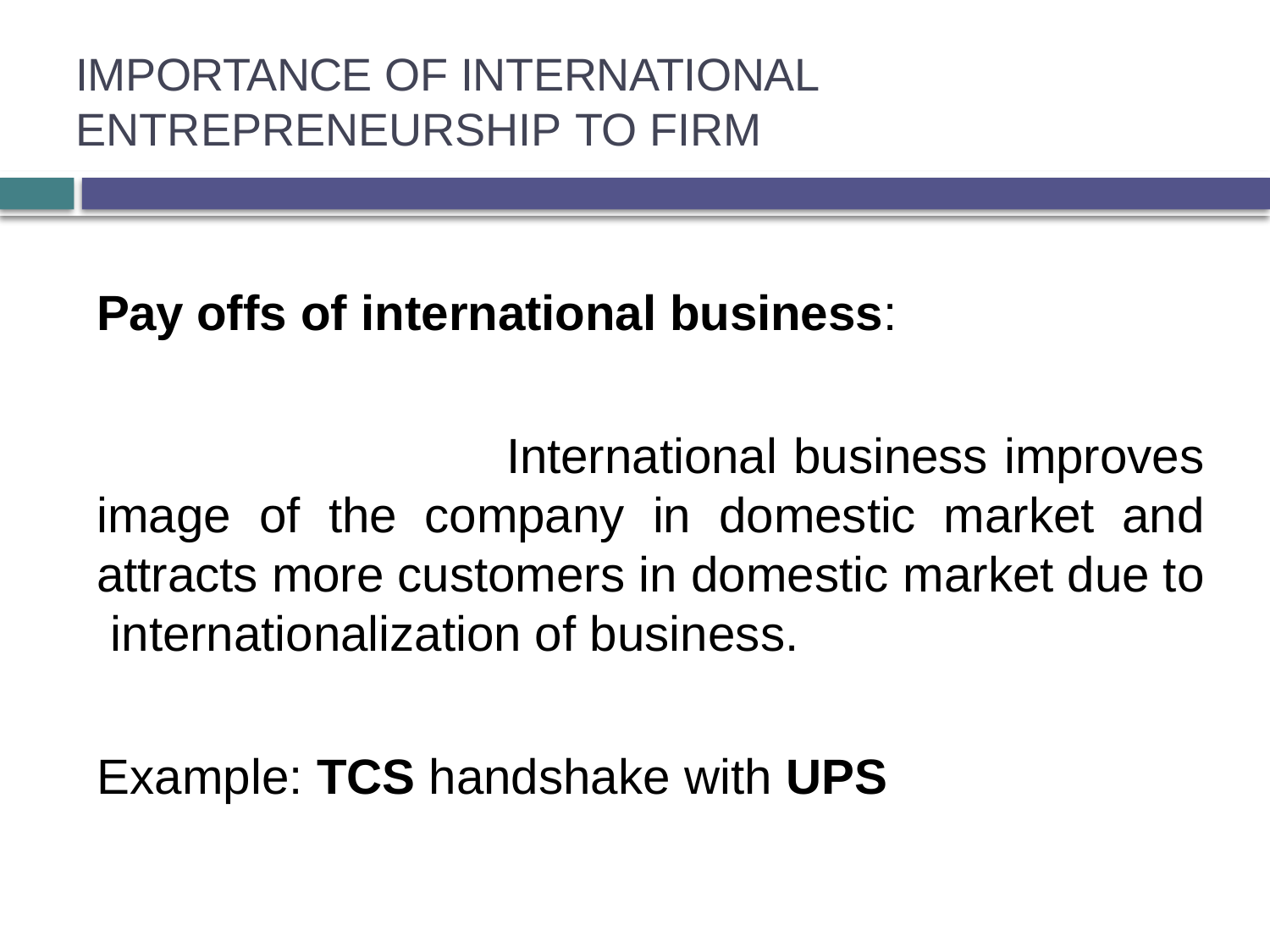

# IMPORTANCE OF INTERNATIONAL ENTREPRENEURSHIP TO FIRM
Pay offs of international business:

                         International business improves image of the company in domestic market and attracts more customers in domestic market due to  internationalization of business.

Example: TCS handshake with UPS